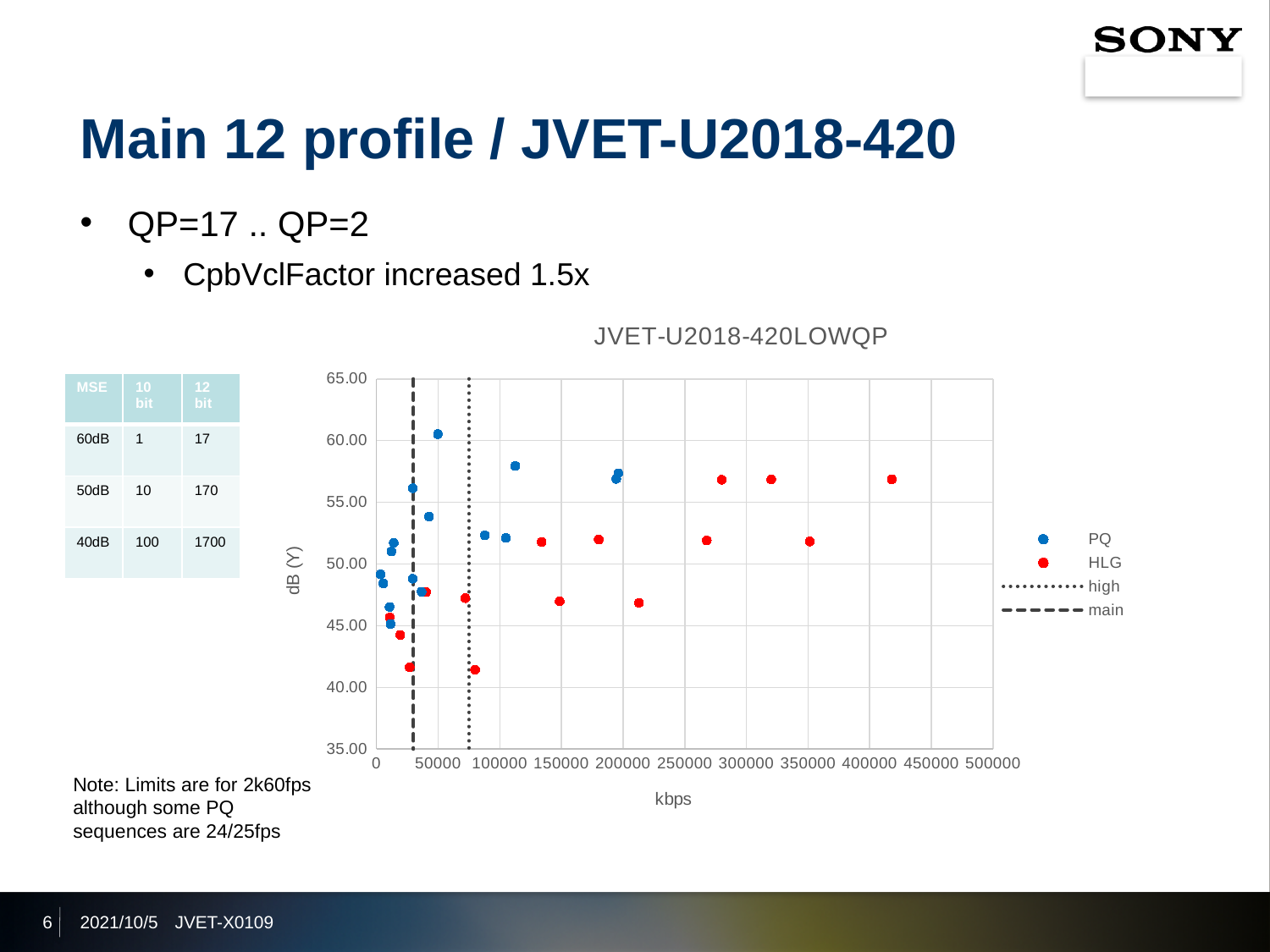

# Main 12 profile / JVET-U2018-420
QP=17 .. QP=2
CpbVclFactor increased 1.5x

### Chart: JVET-U2018-420LOWQP

| Category |  |  |  |  |
|---|---|---|---|---|
| MSE | 10 bit | 12 bit |
| --- | --- | --- |
| 60dB | 1 | 17 |
| 50dB | 10 | 170 |
| 40dB | 100 | 1700 |
Note: Limits are for 2k60fps
although some PQ
sequences are 24/25fps
6
2021/10/5
JVET-X0109